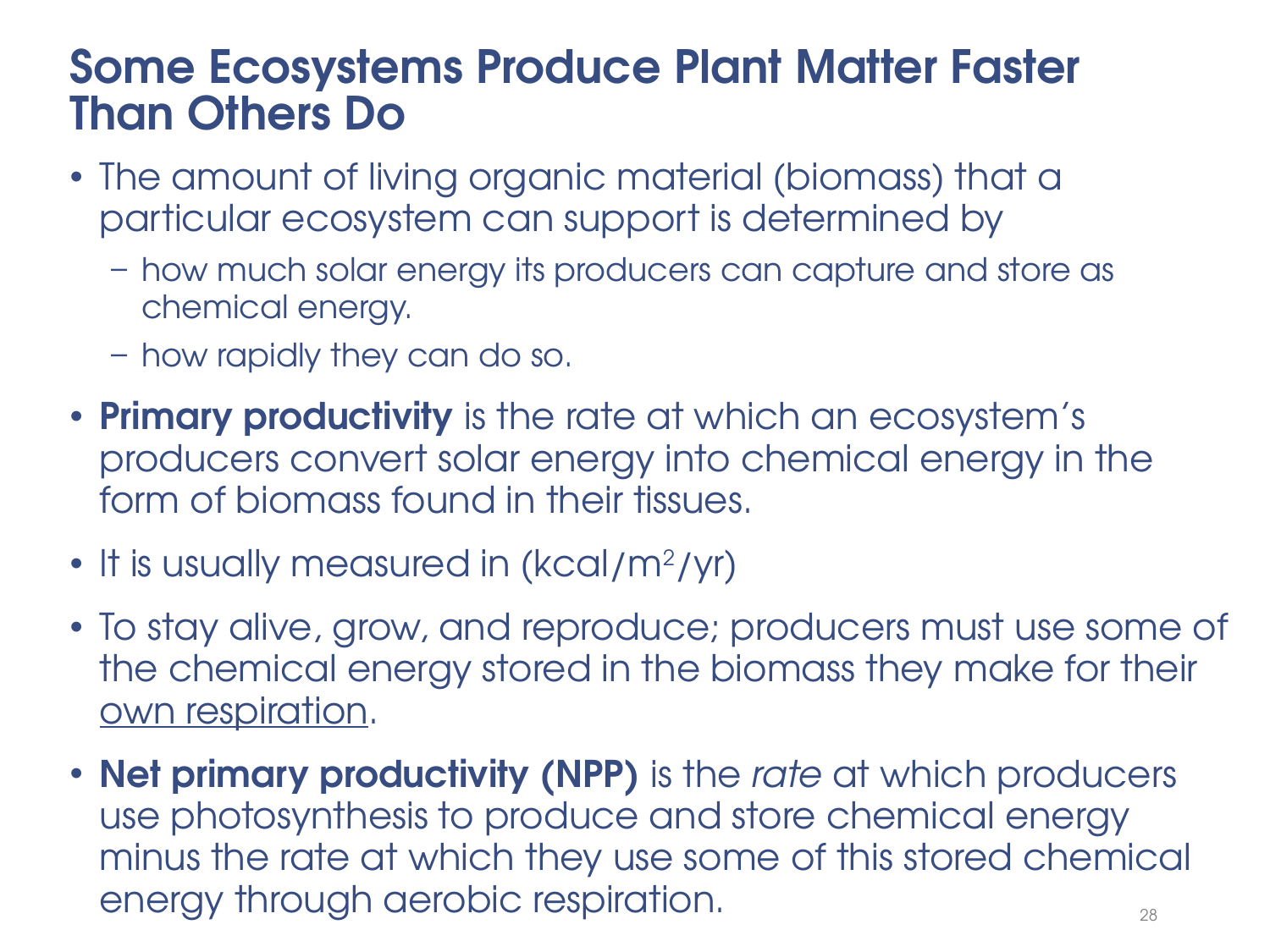

# Some Ecosystems Produce Plant Matter Faster Than Others Do
The amount of living organic material (biomass) that a particular ecosystem can support is determined by
how much solar energy its producers can capture and store as chemical energy.
how rapidly they can do so.
Primary productivity is the rate at which an ecosystem’s producers convert solar energy into chemical energy in the form of biomass found in their tissues.
It is usually measured in (kcal/m2/yr)
To stay alive, grow, and reproduce; producers must use some of the chemical energy stored in the biomass they make for their own respiration.
Net primary productivity (NPP) is the rate at which producers use photosynthesis to produce and store chemical energy minus the rate at which they use some of this stored chemical energy through aerobic respiration.
28